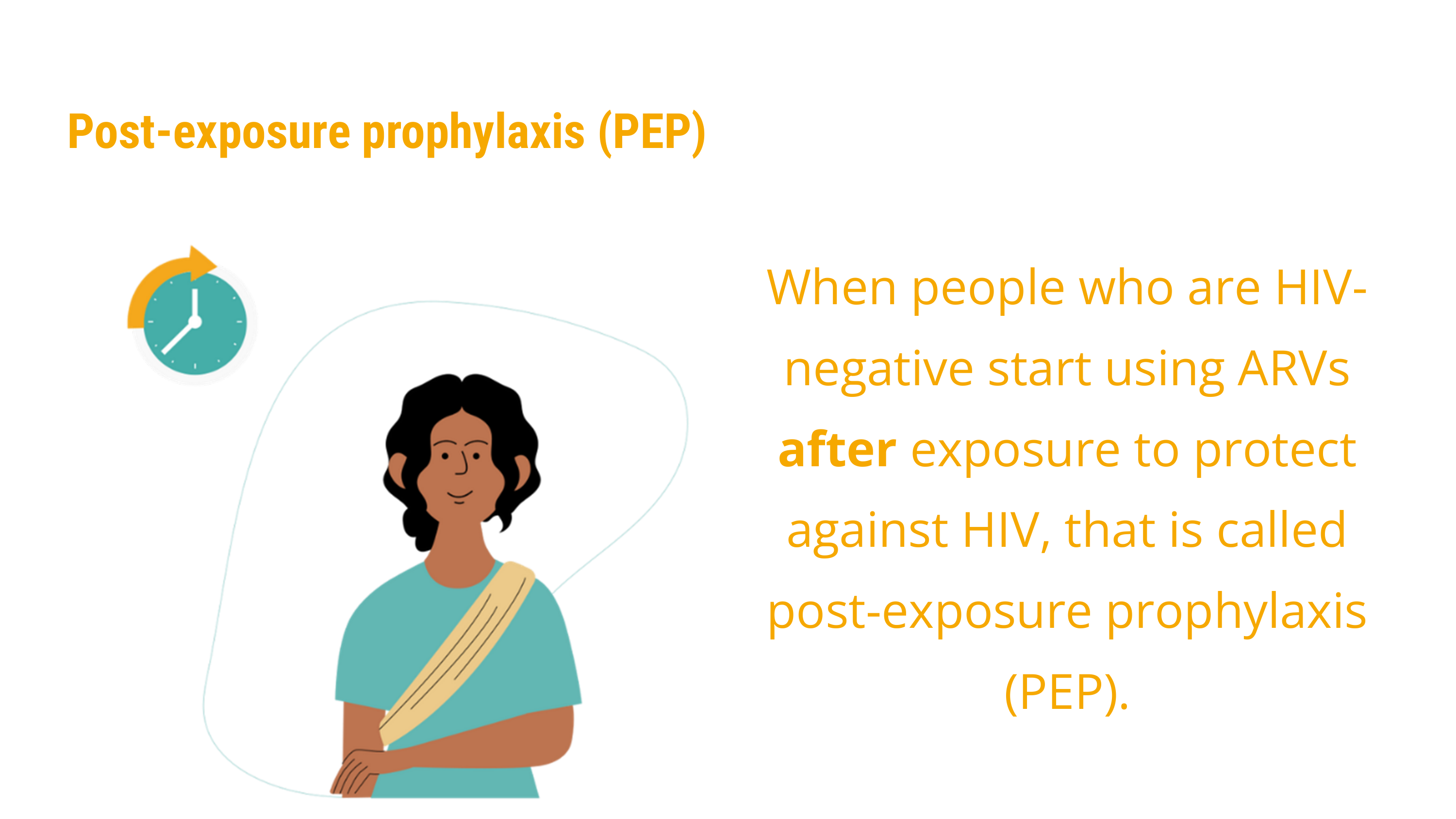

Post-exposure prophylaxis (PEP)

When people who are HIV-negative start using ARVs after exposure to protect against HIV, that is called post-exposure prophylaxis (PEP).